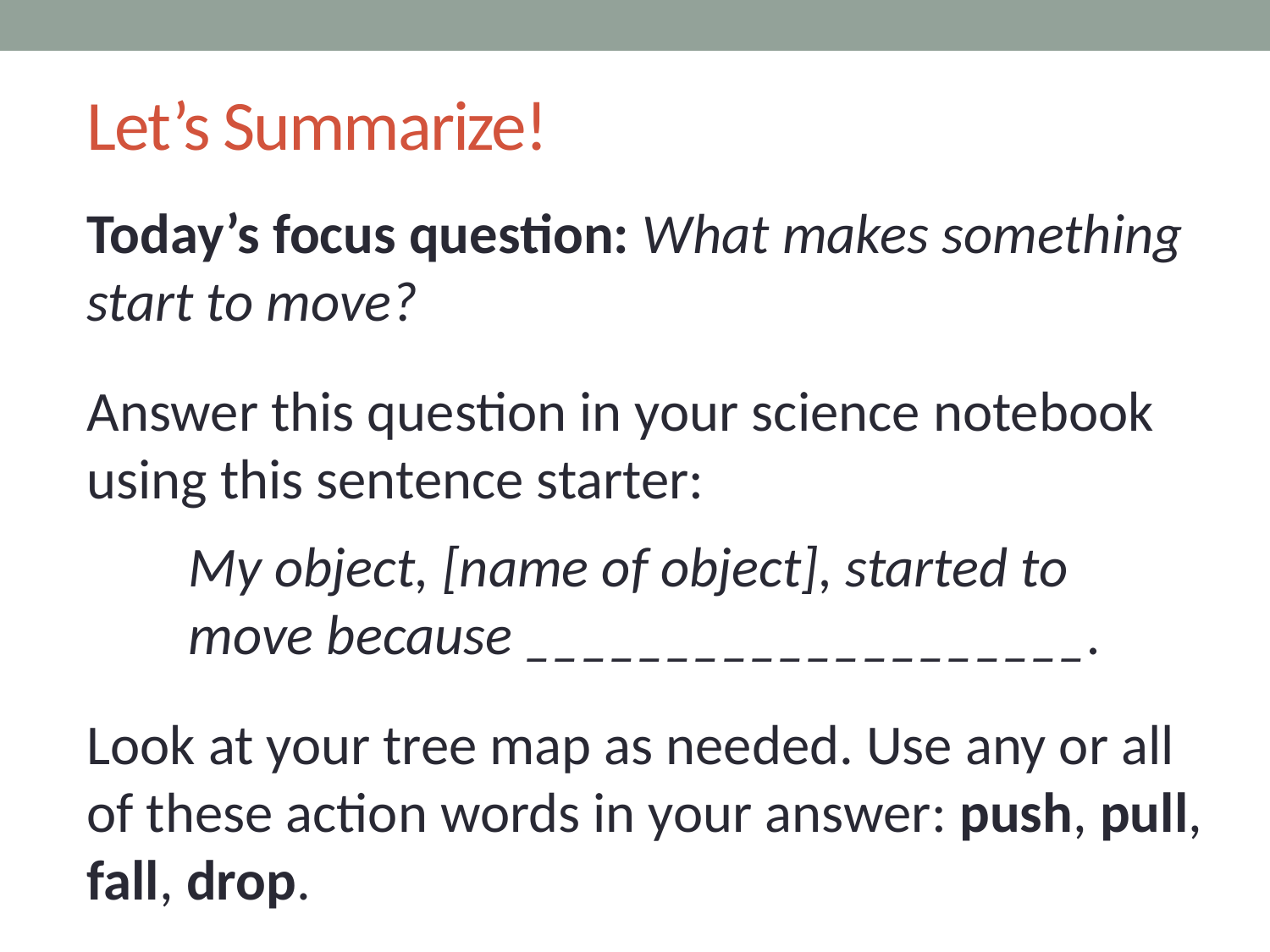

# Let’s Summarize!
Today’s focus question: What makes something start to move?
Answer this question in your science notebook using this sentence starter:
My object, [name of object], started to move because ____________________.
Look at your tree map as needed. Use any or all of these action words in your answer: push, pull, fall, drop.